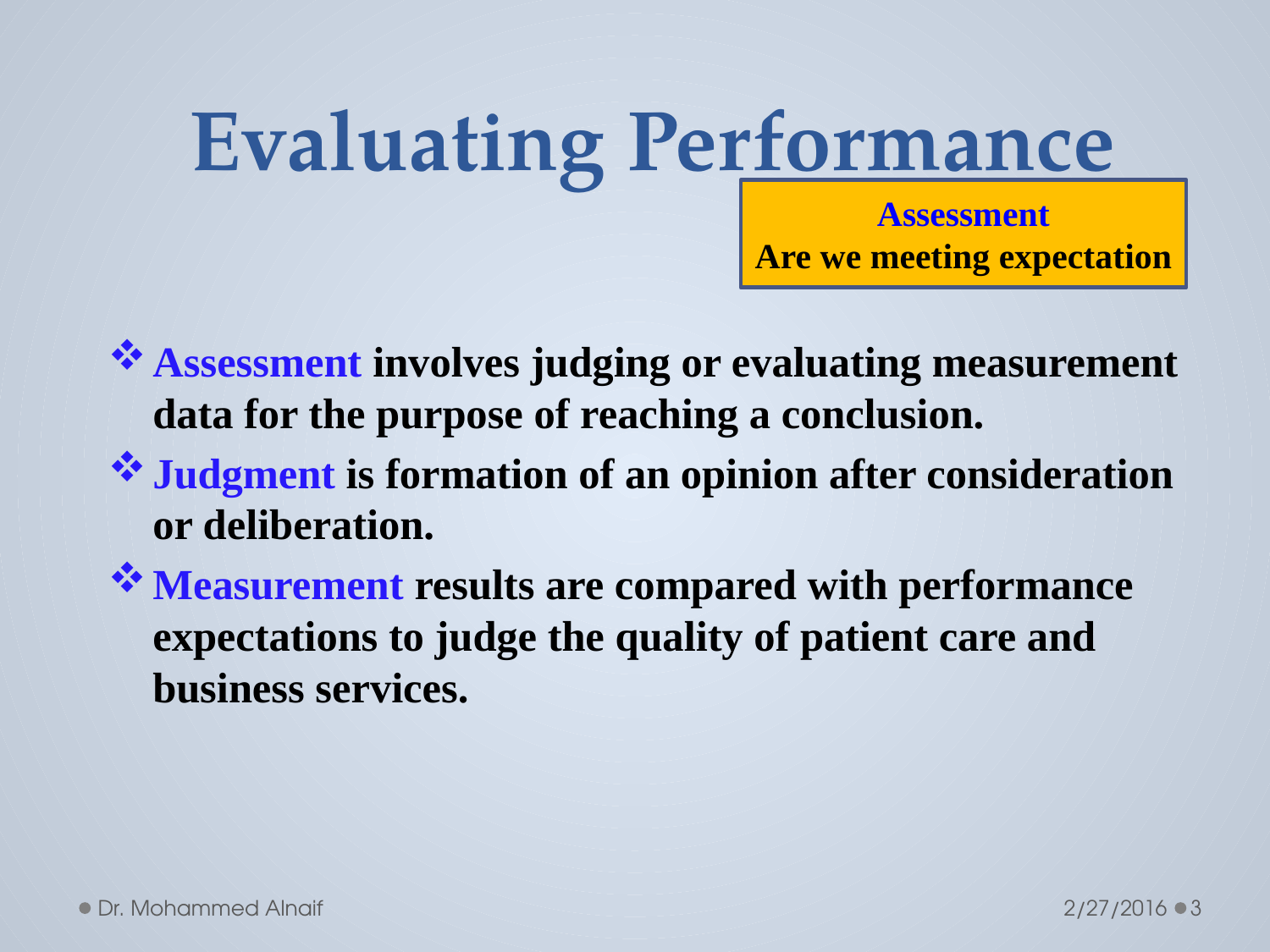

# Evaluating Performance
Assessment
Are we meeting expectation
Assessment involves judging or evaluating measurement data for the purpose of reaching a conclusion.
Judgment is formation of an opinion after consideration or deliberation.
Measurement results are compared with performance expectations to judge the quality of patient care and business services.
Dr. Mohammed Alnaif
2/27/2016
3